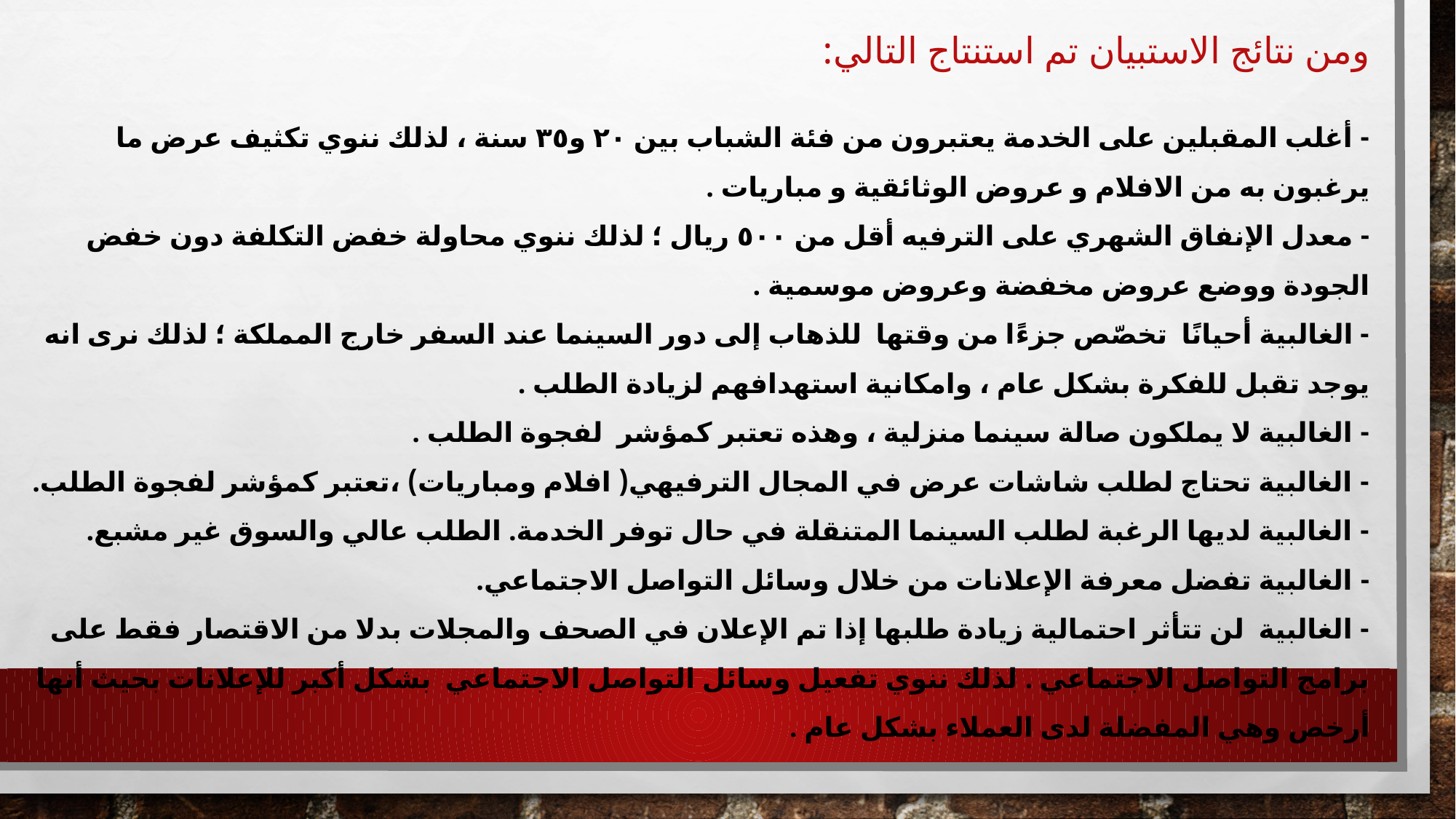

ومن نتائج الاستبيان تم استنتاج التالي:

- أغلب المقبلين على الخدمة يعتبرون من فئة الشباب بين ٢٠ و٣٥ سنة ، لذلك ننوي تكثيف عرض ما يرغبون به من الافلام و عروض الوثائقية و مباريات .
- معدل الإنفاق الشهري على الترفيه أقل من ٥٠٠ ريال ؛ لذلك ننوي محاولة خفض التكلفة دون خفض الجودة ووضع عروض مخفضة وعروض موسمية .
- الغالبية أحيانًا  تخصّص جزءًا من وقتها  للذهاب إلى دور السينما عند السفر خارج المملكة ؛ لذلك نرى انه يوجد تقبل للفكرة بشكل عام ، وامكانية استهدافهم لزيادة الطلب .
- الغالبية لا يملكون صالة سينما منزلية ، وهذه تعتبر كمؤشر  لفجوة الطلب .
- الغالبية تحتاج لطلب شاشات عرض في المجال الترفيهي( افلام ومباريات) ،تعتبر كمؤشر لفجوة الطلب.
- الغالبية لديها الرغبة لطلب السينما المتنقلة في حال توفر الخدمة. الطلب عالي والسوق غير مشبع.
- الغالبية تفضل معرفة الإعلانات من خلال وسائل التواصل الاجتماعي.
- الغالبية  لن تتأثر احتمالية زيادة طلبها إذا تم الإعلان في الصحف والمجلات بدلا من الاقتصار فقط على برامج التواصل الاجتماعي . لذلك ننوي تفعيل وسائل التواصل الاجتماعي  بشكل أكبر للإعلانات بحيث أنها أرخص وهي المفضلة لدى العملاء بشكل عام .